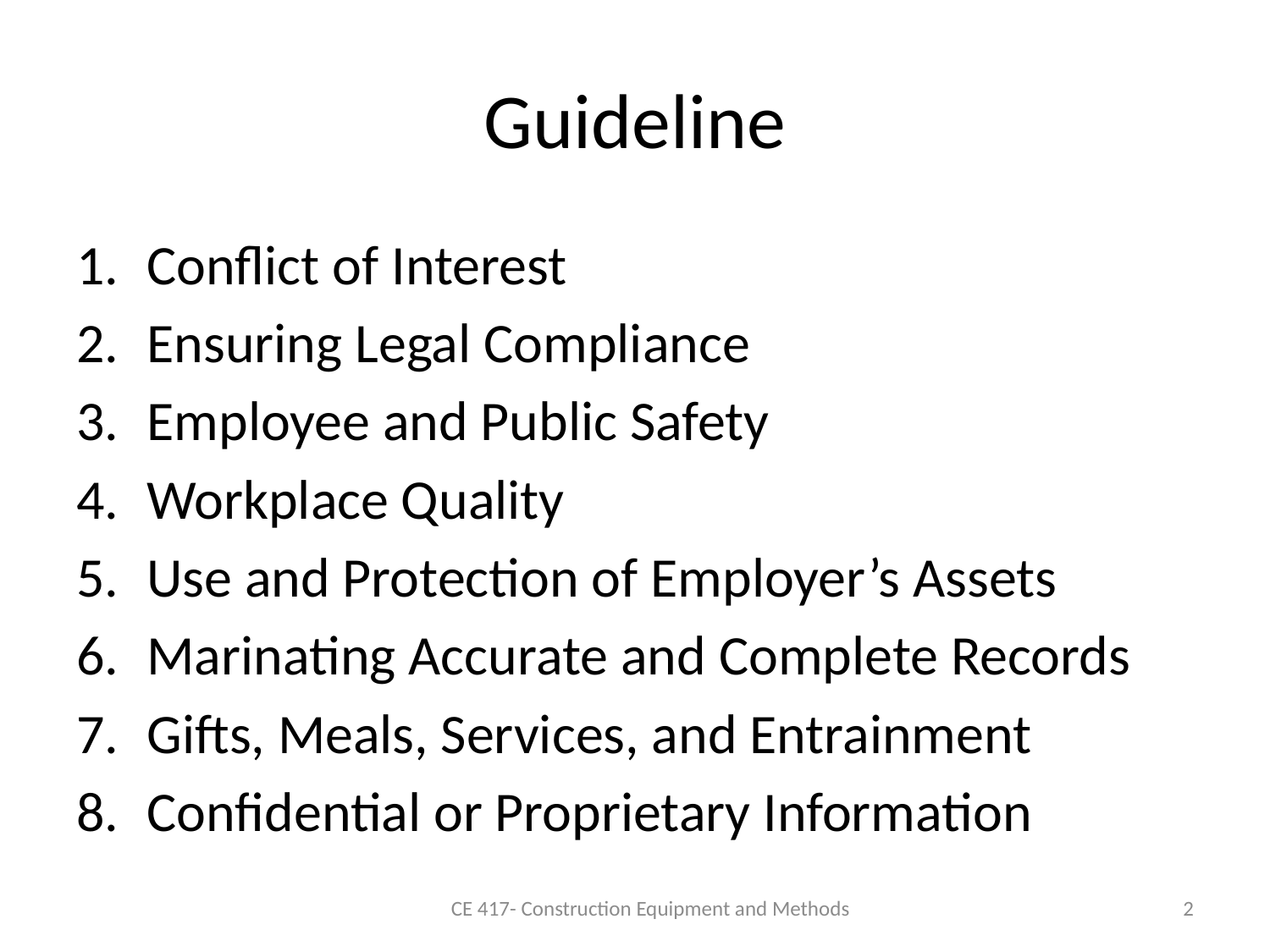

# Guideline
Conflict of Interest
Ensuring Legal Compliance
Employee and Public Safety
Workplace Quality
Use and Protection of Employer’s Assets
Marinating Accurate and Complete Records
Gifts, Meals, Services, and Entrainment
Confidential or Proprietary Information
CE 417- Construction Equipment and Methods
2